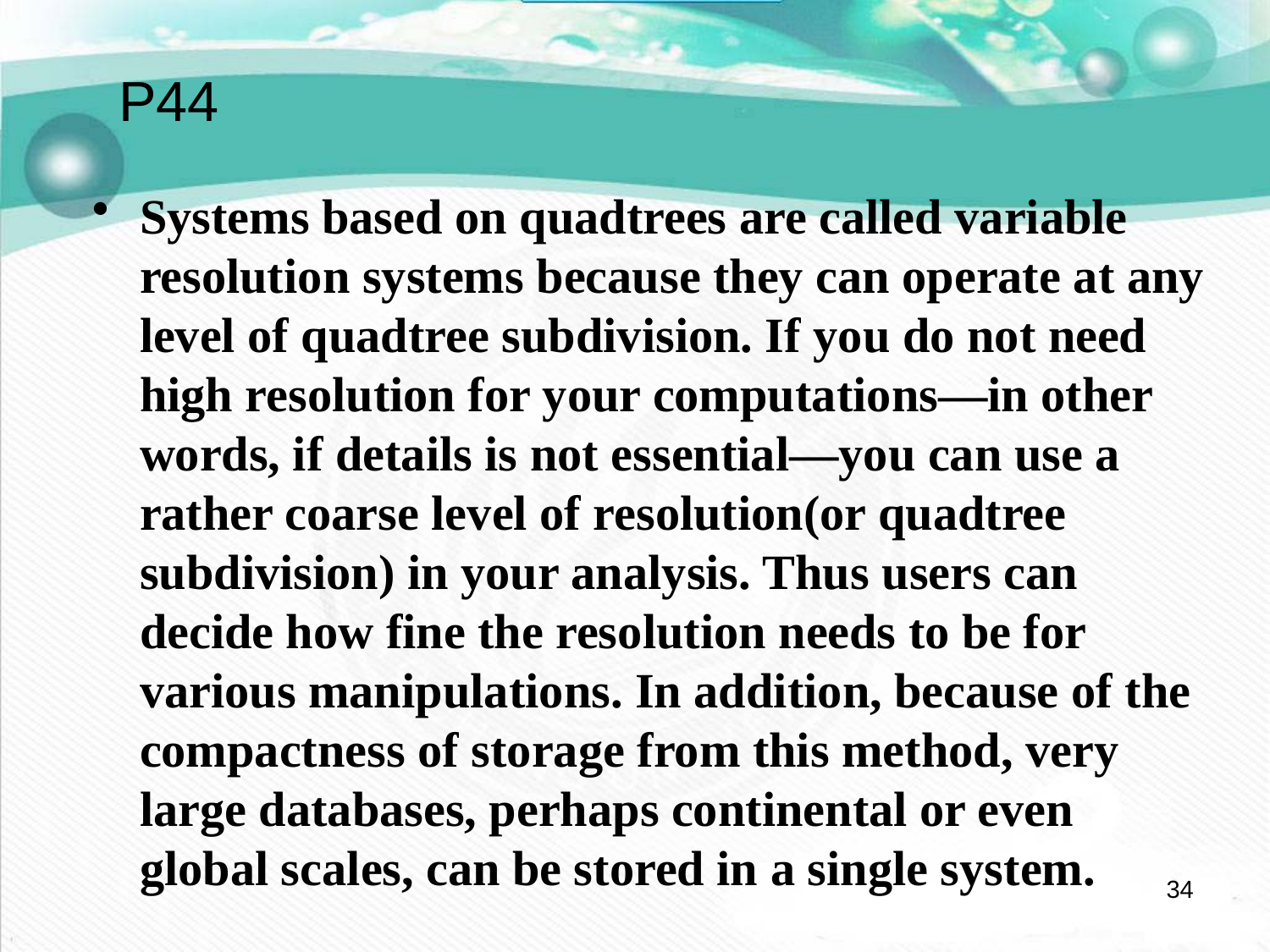

# P44
Systems based on quadtrees are called variable resolution systems because they can operate at any level of quadtree subdivision. If you do not need high resolution for your computations—in other words, if details is not essential—you can use a rather coarse level of resolution(or quadtree subdivision) in your analysis. Thus users can decide how fine the resolution needs to be for various manipulations. In addition, because of the compactness of storage from this method, very large databases, perhaps continental or even global scales, can be stored in a single system.
34